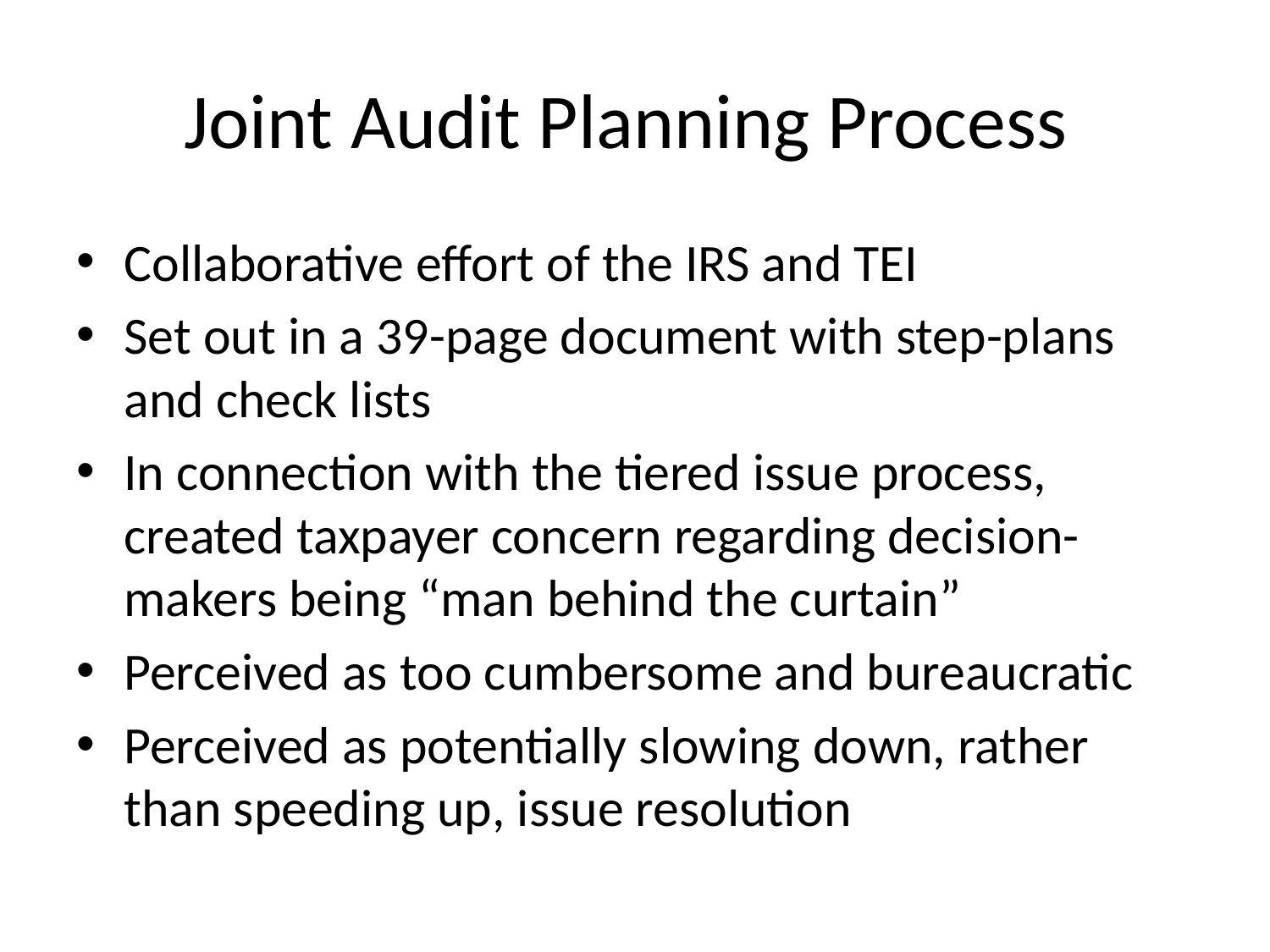

# Joint Audit Planning Process
Collaborative effort of the IRS and TEI
Set out in a 39-page document with step-plans and check lists
In connection with the tiered issue process, created taxpayer concern regarding decision-makers being “man behind the curtain”
Perceived as too cumbersome and bureaucratic
Perceived as potentially slowing down, rather than speeding up, issue resolution